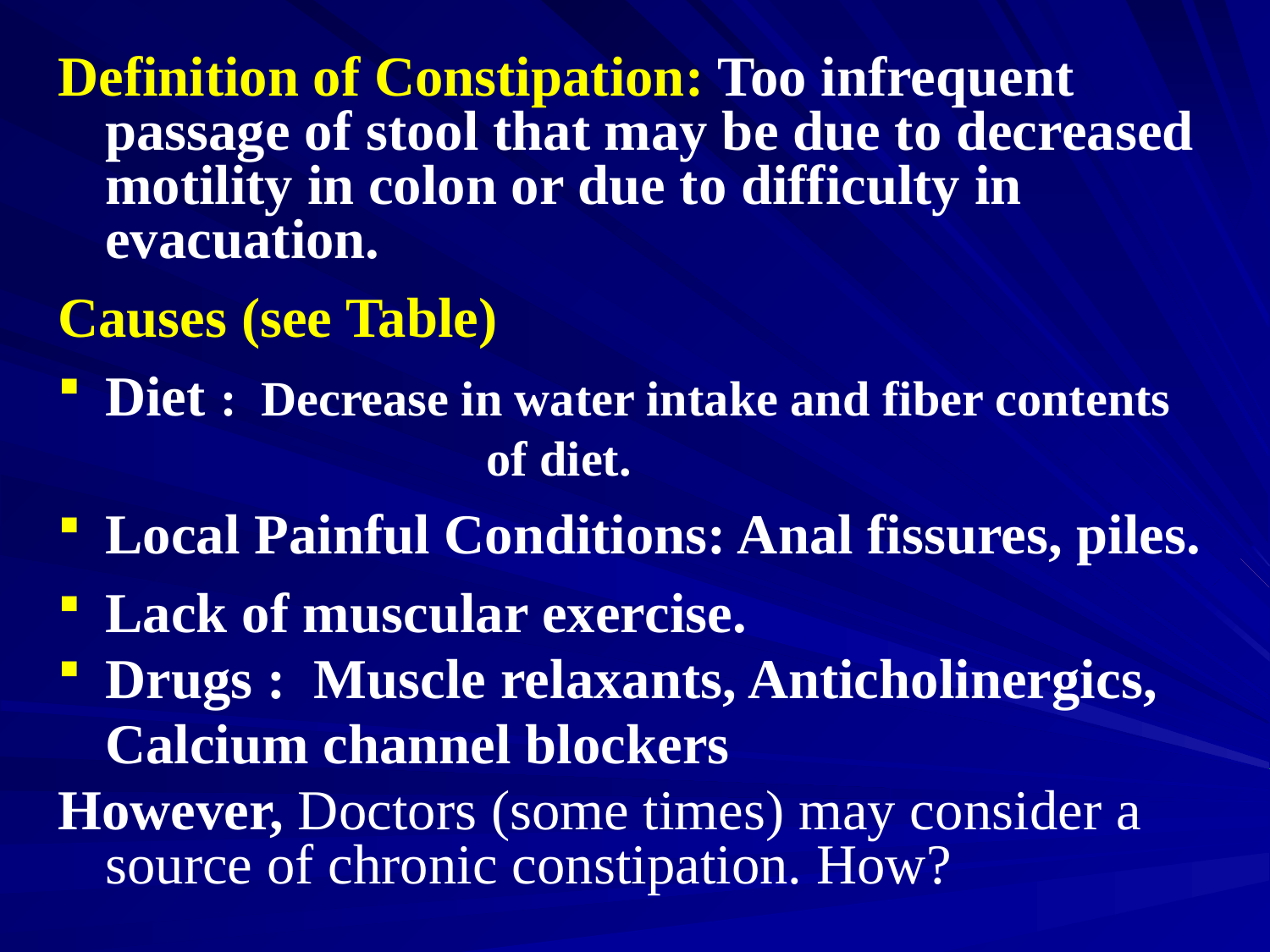

Definition of Constipation: Too infrequent passage of stool that may be due to decreased motility in colon or due to difficulty in evacuation.
Causes (see Table)
Diet :  Decrease in water intake and fiber contents  			of diet.
Local Painful Conditions: Anal fissures, piles.
Lack of muscular exercise.
Drugs :  Muscle relaxants, Anticholinergics,
	Calcium channel blockers
However, Doctors (some times) may consider a source of chronic constipation. How?